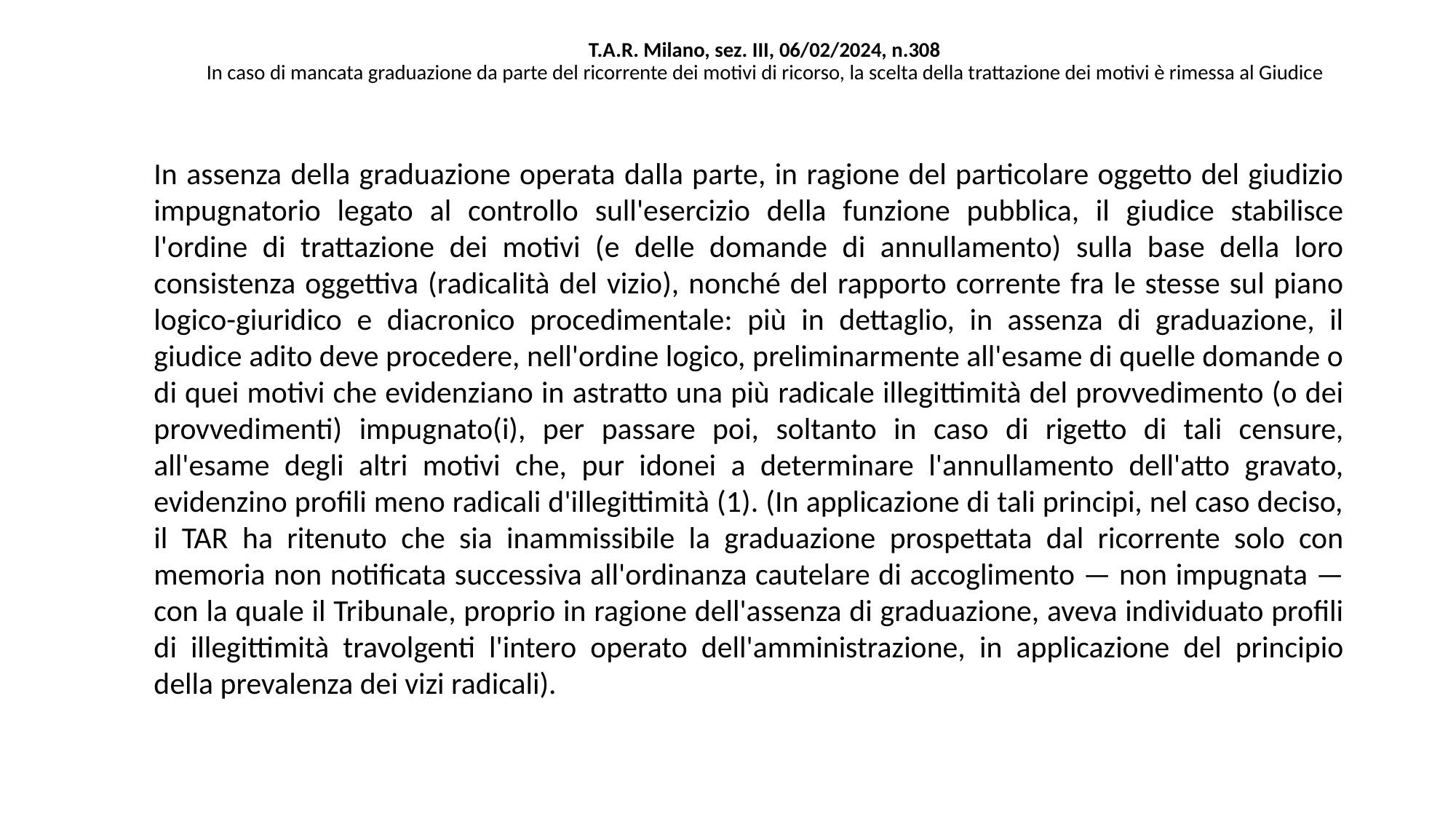

# T.A.R. Milano, sez. III, 06/02/2024, n.308 In caso di mancata graduazione da parte del ricorrente dei motivi di ricorso, la scelta della trattazione dei motivi è rimessa al Giudice
In assenza della graduazione operata dalla parte, in ragione del particolare oggetto del giudizio impugnatorio legato al controllo sull'esercizio della funzione pubblica, il giudice stabilisce l'ordine di trattazione dei motivi (e delle domande di annullamento) sulla base della loro consistenza oggettiva (radicalità del vizio), nonché del rapporto corrente fra le stesse sul piano logico-giuridico e diacronico procedimentale: più in dettaglio, in assenza di graduazione, il giudice adito deve procedere, nell'ordine logico, preliminarmente all'esame di quelle domande o di quei motivi che evidenziano in astratto una più radicale illegittimità del provvedimento (o dei provvedimenti) impugnato(i), per passare poi, soltanto in caso di rigetto di tali censure, all'esame degli altri motivi che, pur idonei a determinare l'annullamento dell'atto gravato, evidenzino profili meno radicali d'illegittimità (1). (In applicazione di tali principi, nel caso deciso, il TAR ha ritenuto che sia inammissibile la graduazione prospettata dal ricorrente solo con memoria non notificata successiva all'ordinanza cautelare di accoglimento — non impugnata — con la quale il Tribunale, proprio in ragione dell'assenza di graduazione, aveva individuato profili di illegittimità travolgenti l'intero operato dell'amministrazione, in applicazione del principio della prevalenza dei vizi radicali).